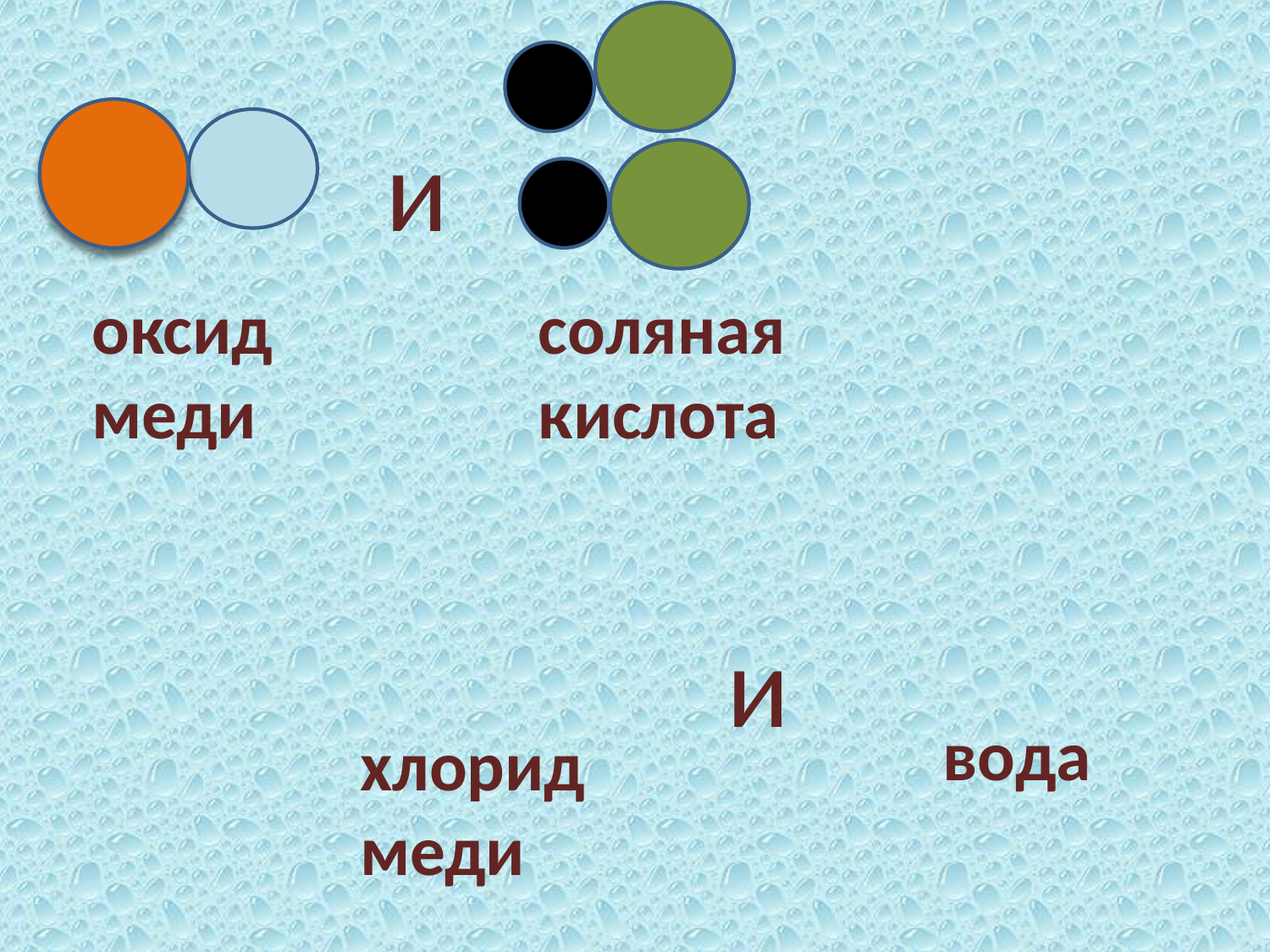

и

оксид меди
соляная кислота
и
вода
хлорид меди